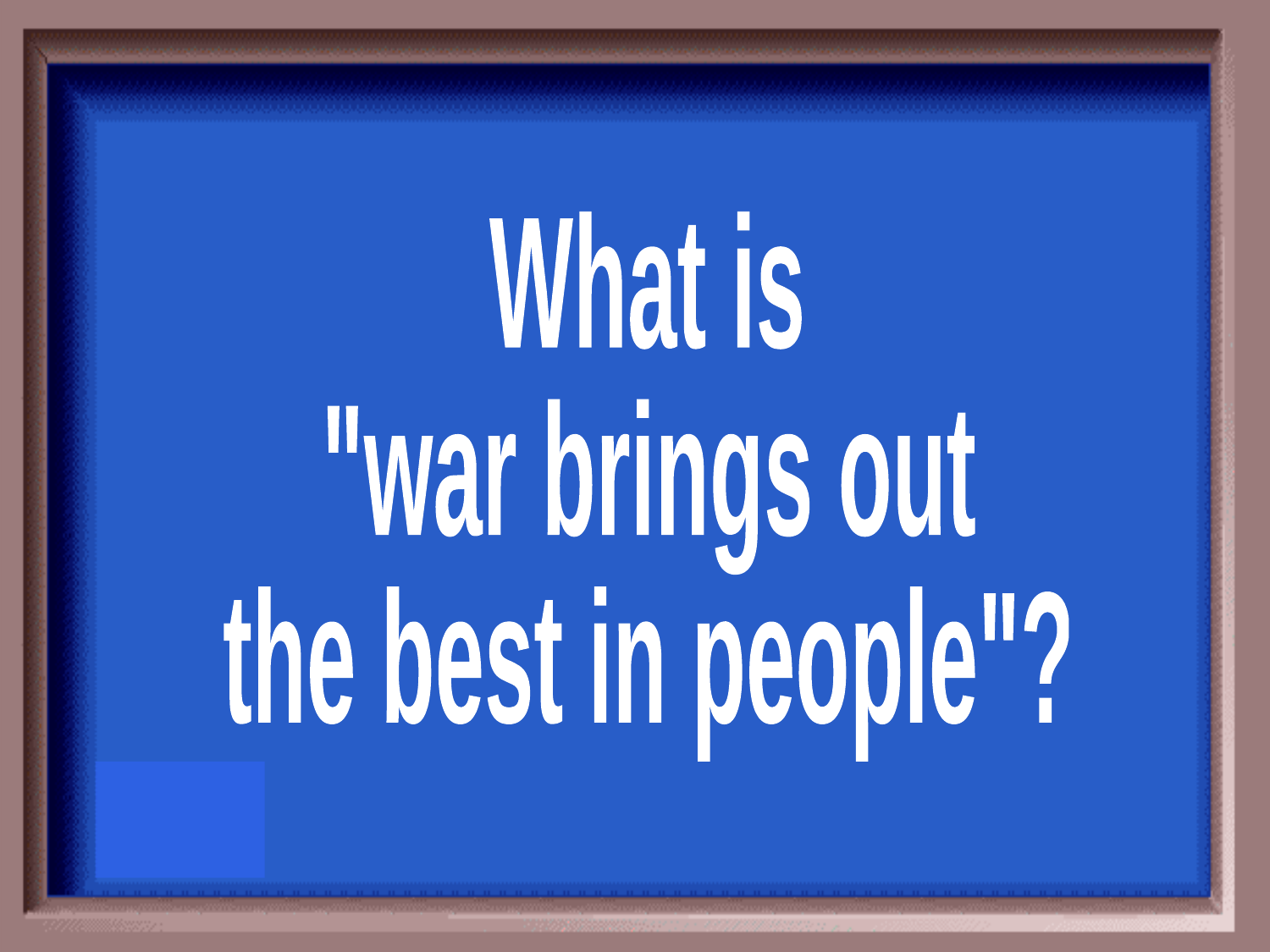

What is
"war brings out
the best in people"?